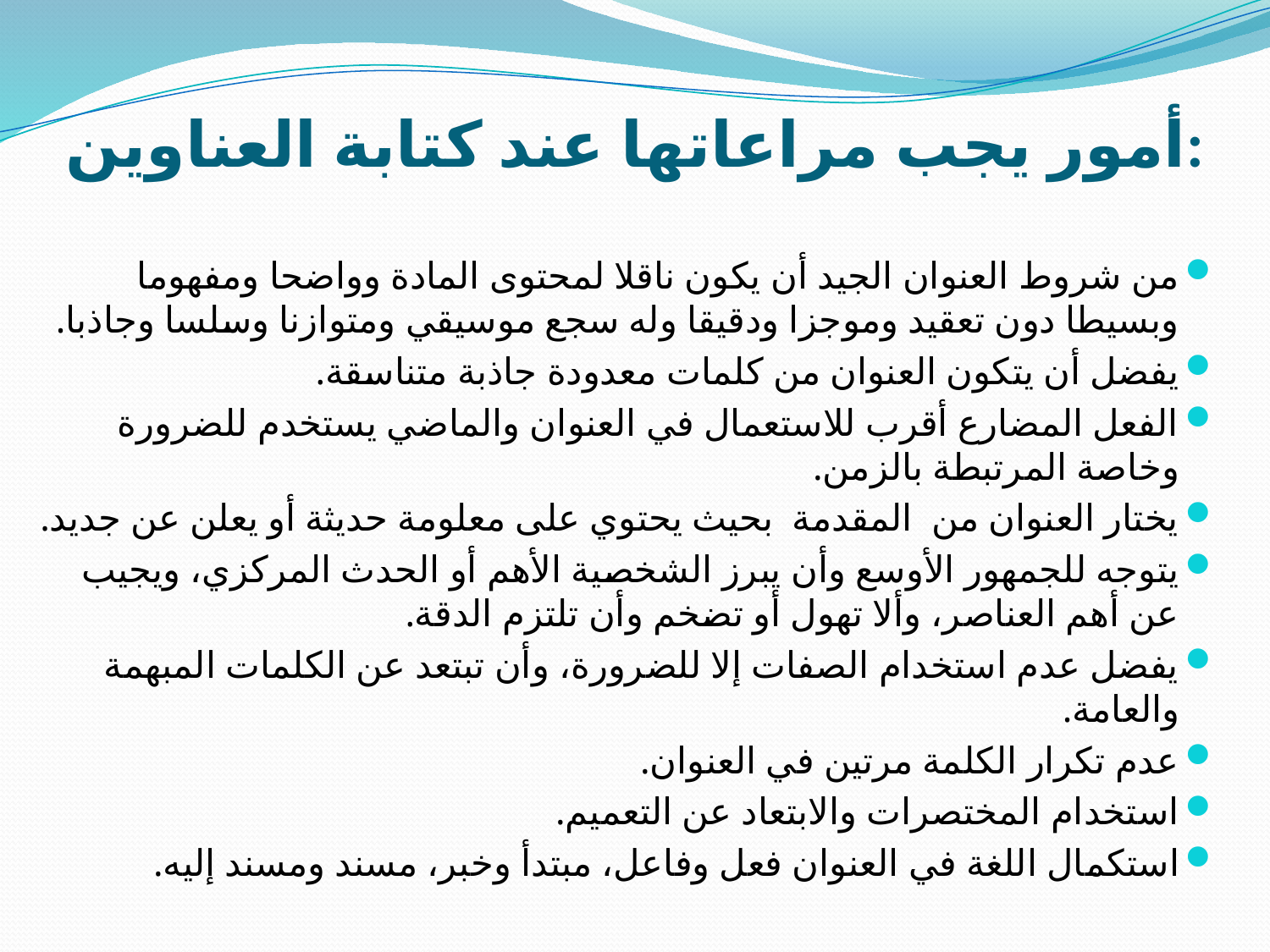

# أمور يجب مراعاتها عند كتابة العناوين:
من شروط العنوان الجيد أن يكون ناقلا لمحتوى المادة وواضحا ومفهوما وبسيطا دون تعقيد وموجزا ودقيقا وله سجع موسيقي ومتوازنا وسلسا وجاذبا.
يفضل أن يتكون العنوان من كلمات معدودة جاذبة متناسقة.
الفعل المضارع أقرب للاستعمال في العنوان والماضي يستخدم للضرورة وخاصة المرتبطة بالزمن.
يختار العنوان من  المقدمة  بحيث يحتوي على معلومة حديثة أو يعلن عن جديد.
يتوجه للجمهور الأوسع وأن يبرز الشخصية الأهم أو الحدث المركزي، ويجيب عن أهم العناصر، وألا تهول أو تضخم وأن تلتزم الدقة.
يفضل عدم استخدام الصفات إلا للضرورة، وأن تبتعد عن الكلمات المبهمة والعامة.
عدم تكرار الكلمة مرتين في العنوان.
استخدام المختصرات والابتعاد عن التعميم.
استكمال اللغة في العنوان فعل وفاعل، مبتدأ وخبر، مسند ومسند إليه.